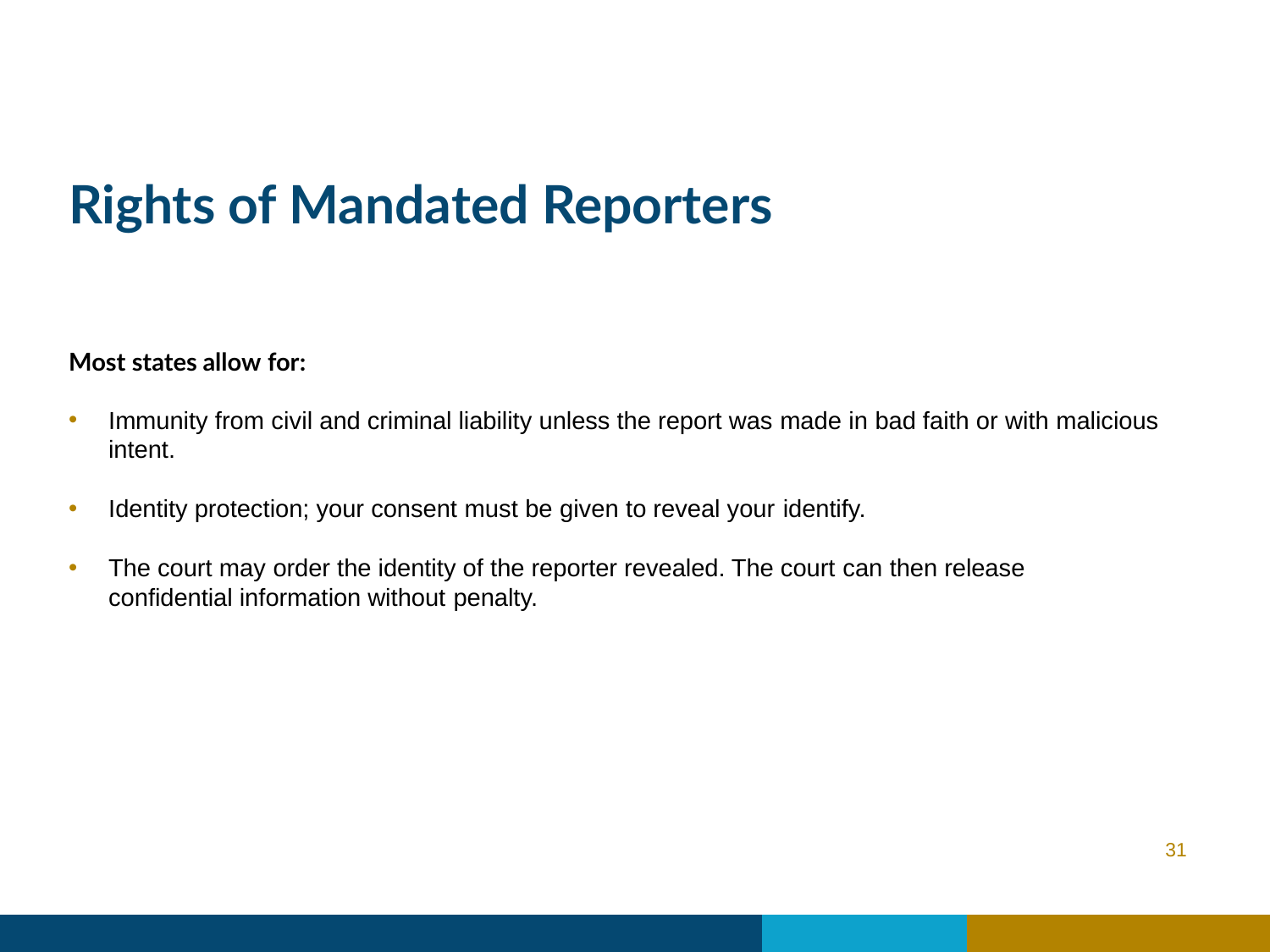

# Rights of Mandated Reporters
Most states allow for:

Immunity from civil and criminal liability unless the report was made in bad faith or with malicious intent.
Identity protection; your consent must be given to reveal your identify.
The court may order the identity of the reporter revealed. The court can then release confidential information without penalty.
31